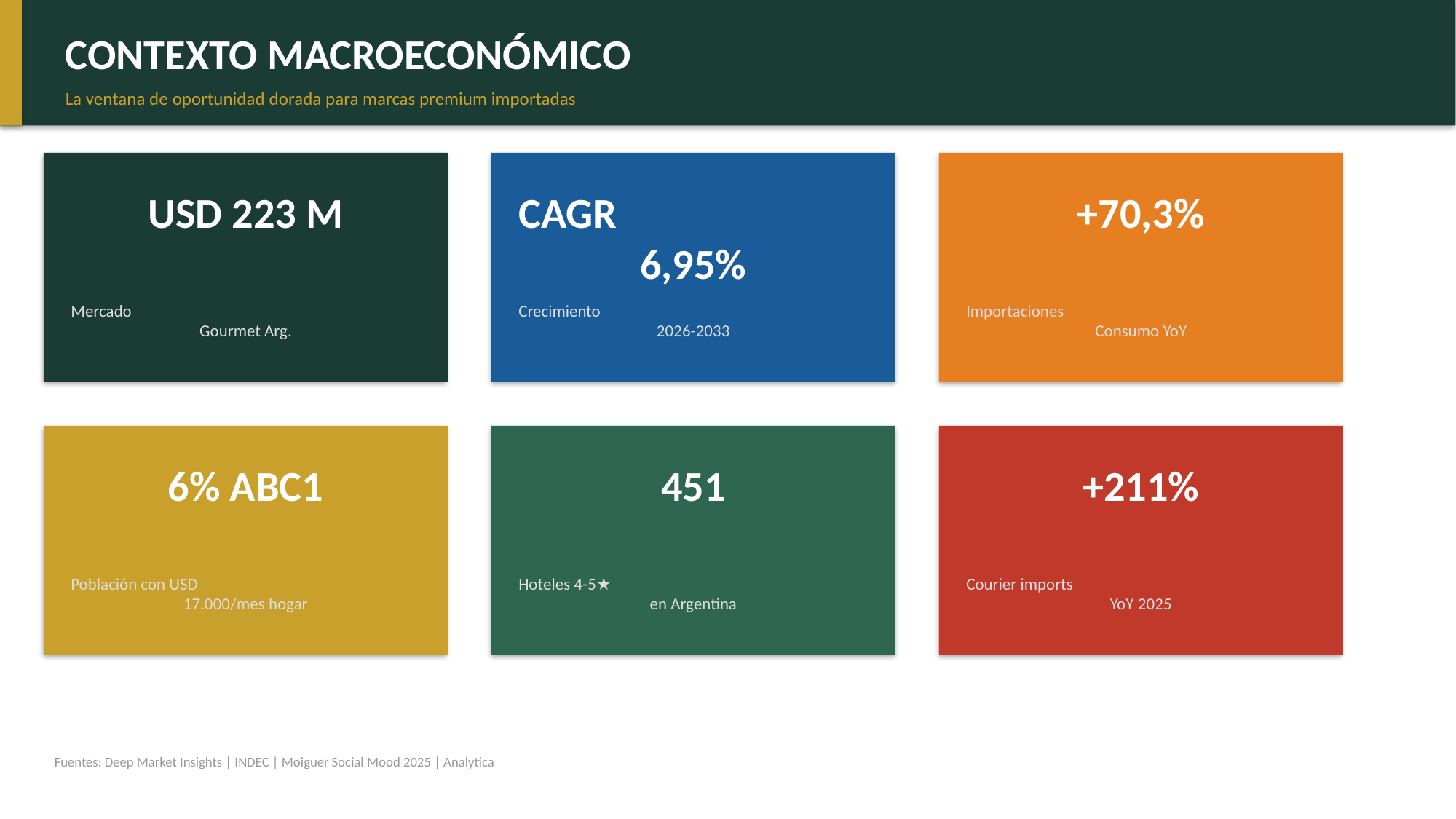

CONTEXTO MACROECONÓMICO
La ventana de oportunidad dorada para marcas premium importadas

USD 223 M
CAGR
6,95%
+70,3%
Mercado
Gourmet Arg.
Crecimiento
2026-2033
Importaciones
Consumo YoY

6% ABC1
451
+211%
Población con USD
17.000/mes hogar
Hoteles 4-5★
en Argentina
Courier imports
YoY 2025
Fuentes: Deep Market Insights | INDEC | Moiguer Social Mood 2025 | Analytica